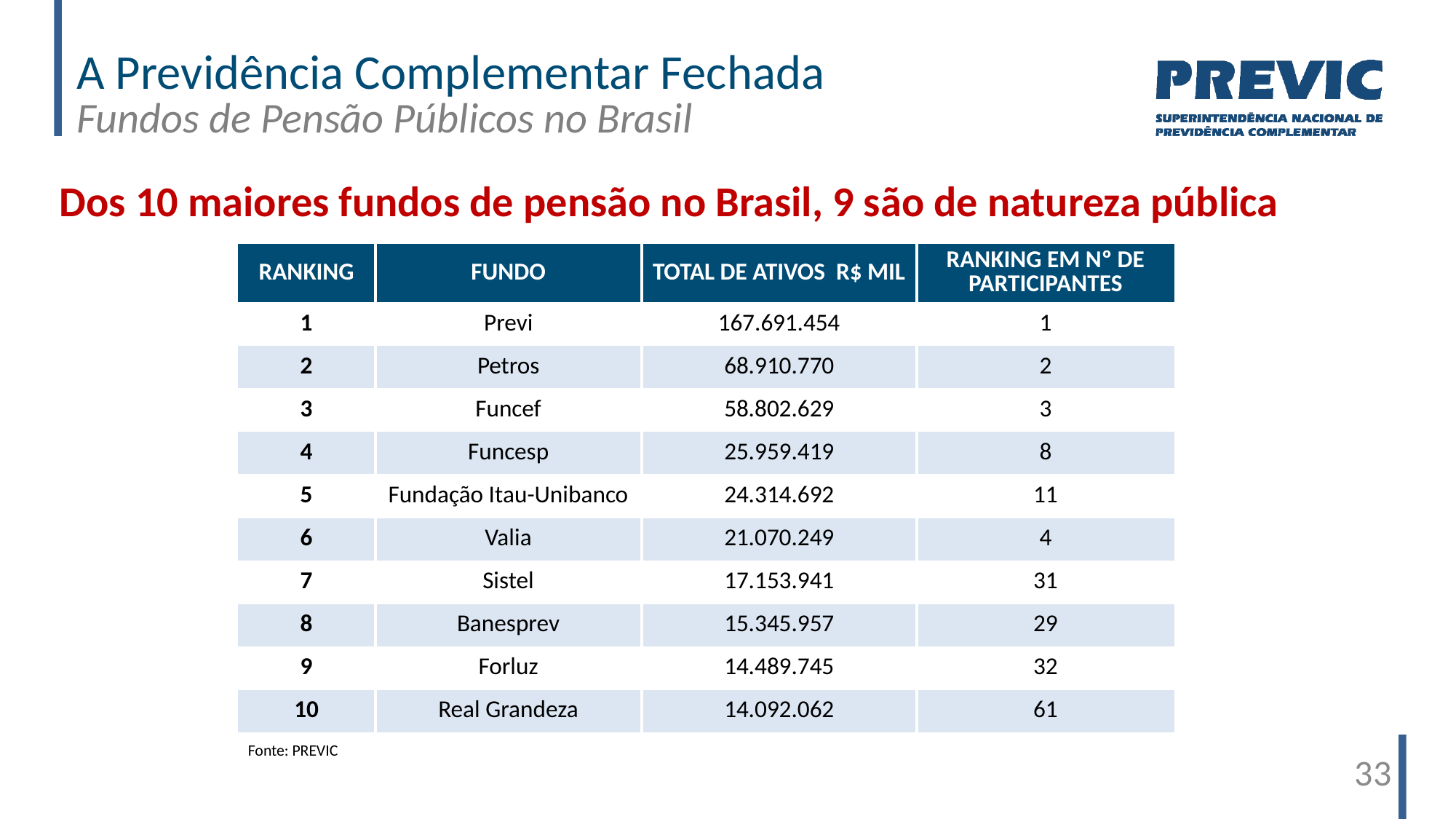

A Previdência Complementar Fechada
Fundos de Pensão Públicos no Brasil
Dos 10 maiores fundos de pensão no Brasil, 9 são de natureza pública
| RANKING | FUNDO | TOTAL DE ATIVOS R$ MIL | RANKING EM Nº DE PARTICIPANTES |
| --- | --- | --- | --- |
| 1 | Previ | 167.691.454 | 1 |
| 2 | Petros | 68.910.770 | 2 |
| 3 | Funcef | 58.802.629 | 3 |
| 4 | Funcesp | 25.959.419 | 8 |
| 5 | Fundação Itau-Unibanco | 24.314.692 | 11 |
| 6 | Valia | 21.070.249 | 4 |
| 7 | Sistel | 17.153.941 | 31 |
| 8 | Banesprev | 15.345.957 | 29 |
| 9 | Forluz | 14.489.745 | 32 |
| 10 | Real Grandeza | 14.092.062 | 61 |
Fonte: PREVIC